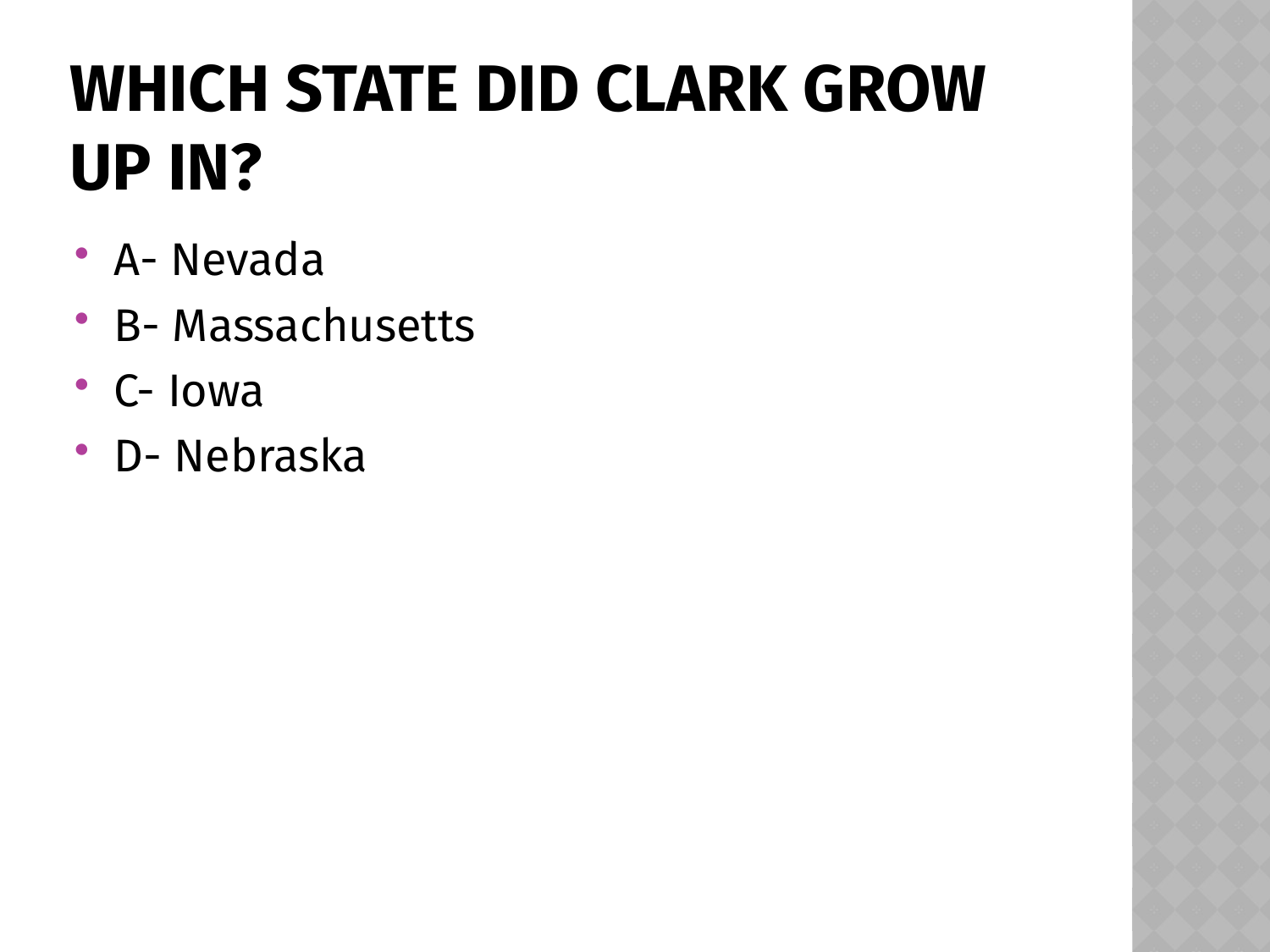

# Which state did Clark grow up in?
A- Nevada
B- Massachusetts
C- Iowa
D- Nebraska